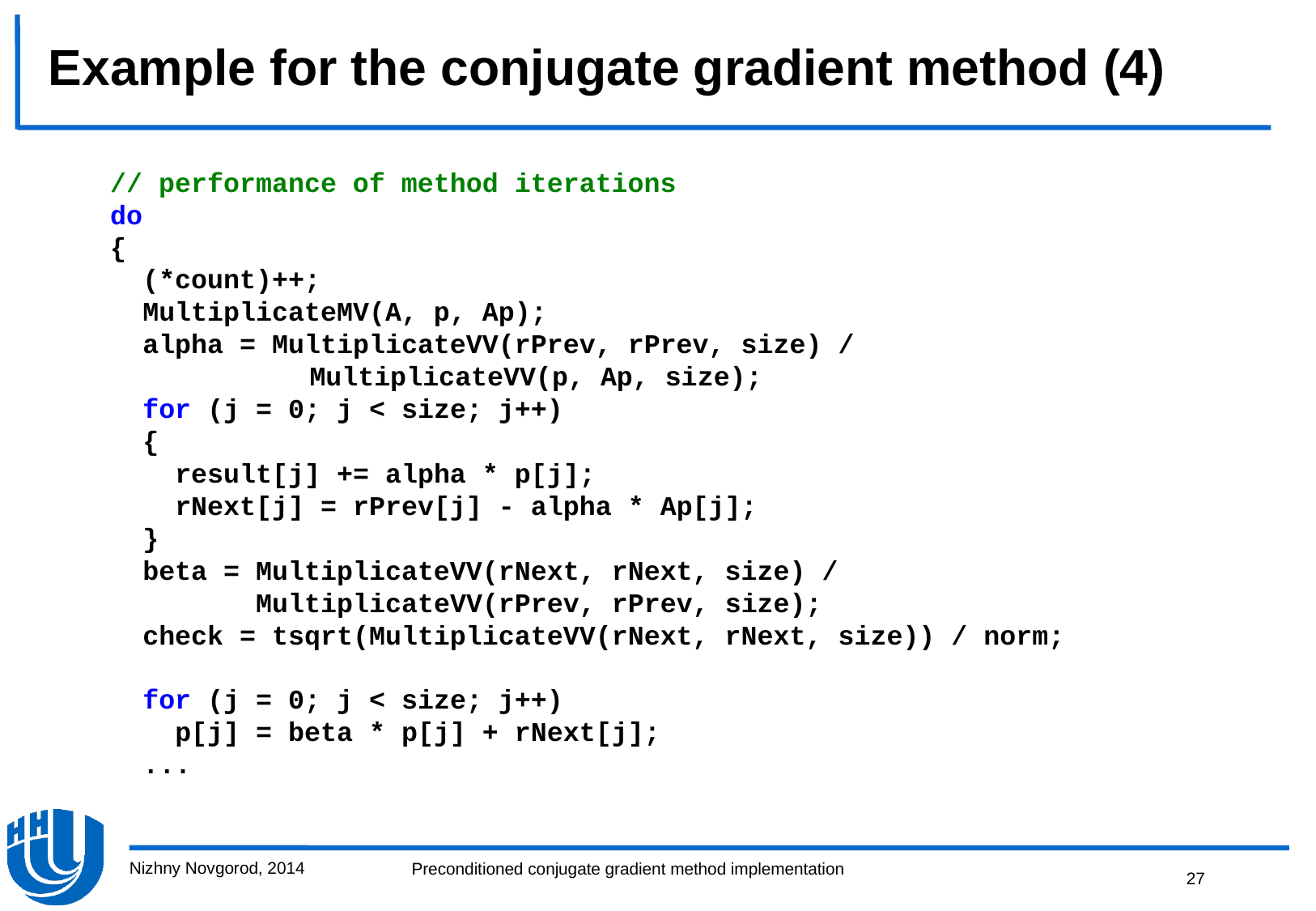

# Example for the conjugate gradient method (4)
  // performance of method iterations
  do
  {
    (*count)++;
    MultiplicateMV(A, p, Ap);
    alpha = MultiplicateVV(rPrev, rPrev, size) /
		    MultiplicateVV(p, Ap, size);
    for (j = 0; j < size; j++)
    {
      result[j] += alpha * p[j];
      rNext[j] = rPrev[j] - alpha * Ap[j];
    }
    beta = MultiplicateVV(rNext, rNext, size) /
           MultiplicateVV(rPrev, rPrev, size);
    check = tsqrt(MultiplicateVV(rNext, rNext, size)) / norm;

    for (j = 0; j < size; j++)
      p[j] = beta * p[j] + rNext[j];
    ...
Nizhny Novgorod, 2014
27
Preconditioned conjugate gradient method implementation